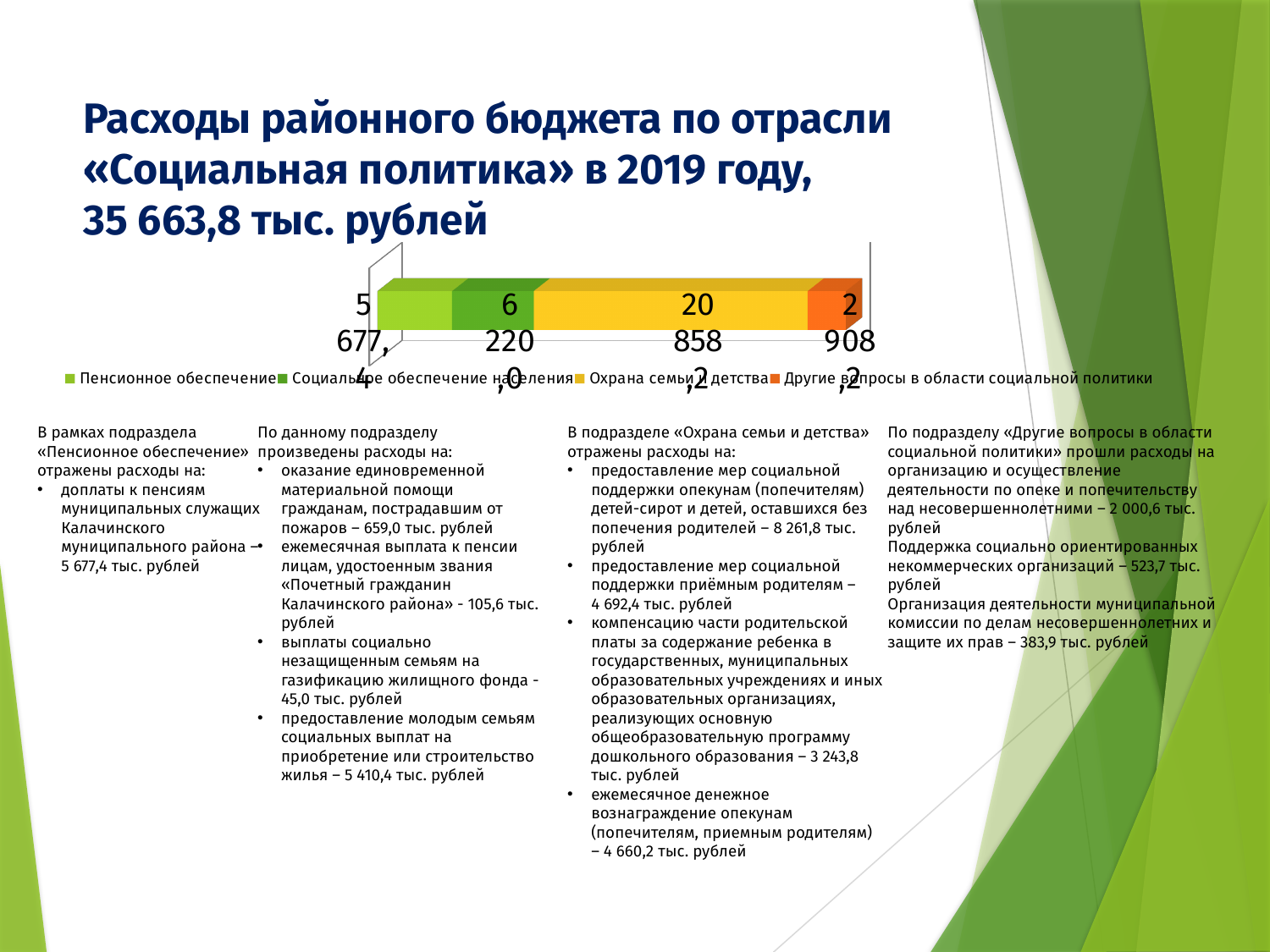

# Расходы районного бюджета по отрасли «Социальная политика» в 2019 году, 35 663,8 тыс. рублей

[unsupported chart]

В рамках подраздела «Пенсионное обеспечение» отражены расходы на:
доплаты к пенсиям муниципальных служащих Калачинского муниципального района – 5 677,4 тыс. рублей
По данному подразделу произведены расходы на:
оказание единовременной материальной помощи гражданам, пострадавшим от пожаров – 659,0 тыс. рублей
ежемесячная выплата к пенсии лицам, удостоенным звания «Почетный гражданин Калачинского района» - 105,6 тыс. рублей
выплаты социально незащищенным семьям на газификацию жилищного фонда -45,0 тыс. рублей
предоставление молодым семьям социальных выплат на приобретение или строительство жилья – 5 410,4 тыс. рублей
В подразделе «Охрана семьи и детства» отражены расходы на:
предоставление мер социальной поддержки опекунам (попечителям) детей-сирот и детей, оставшихся без попечения родителей – 8 261,8 тыс. рублей
предоставление мер социальной поддержки приёмным родителям –     4 692,4 тыс. рублей
компенсацию части родительской платы за содержание ребенка в государственных, муниципальных образовательных учреждениях и иных образовательных организациях, реализующих основную общеобразовательную программу дошкольного образования – 3 243,8 тыс. рублей
ежемесячное денежное вознаграждение опекунам (попечителям, приемным родителям) – 4 660,2 тыс. рублей
По подразделу «Другие вопросы в области социальной политики» прошли расходы на организацию и осуществление деятельности по опеке и попечительству над несовершеннолетними – 2 000,6 тыс. рублей
Поддержка социально ориентированных некоммерческих организаций – 523,7 тыс. рублей
Организация деятельности муниципальной комиссии по делам несовершеннолетних и защите их прав – 383,9 тыс. рублей